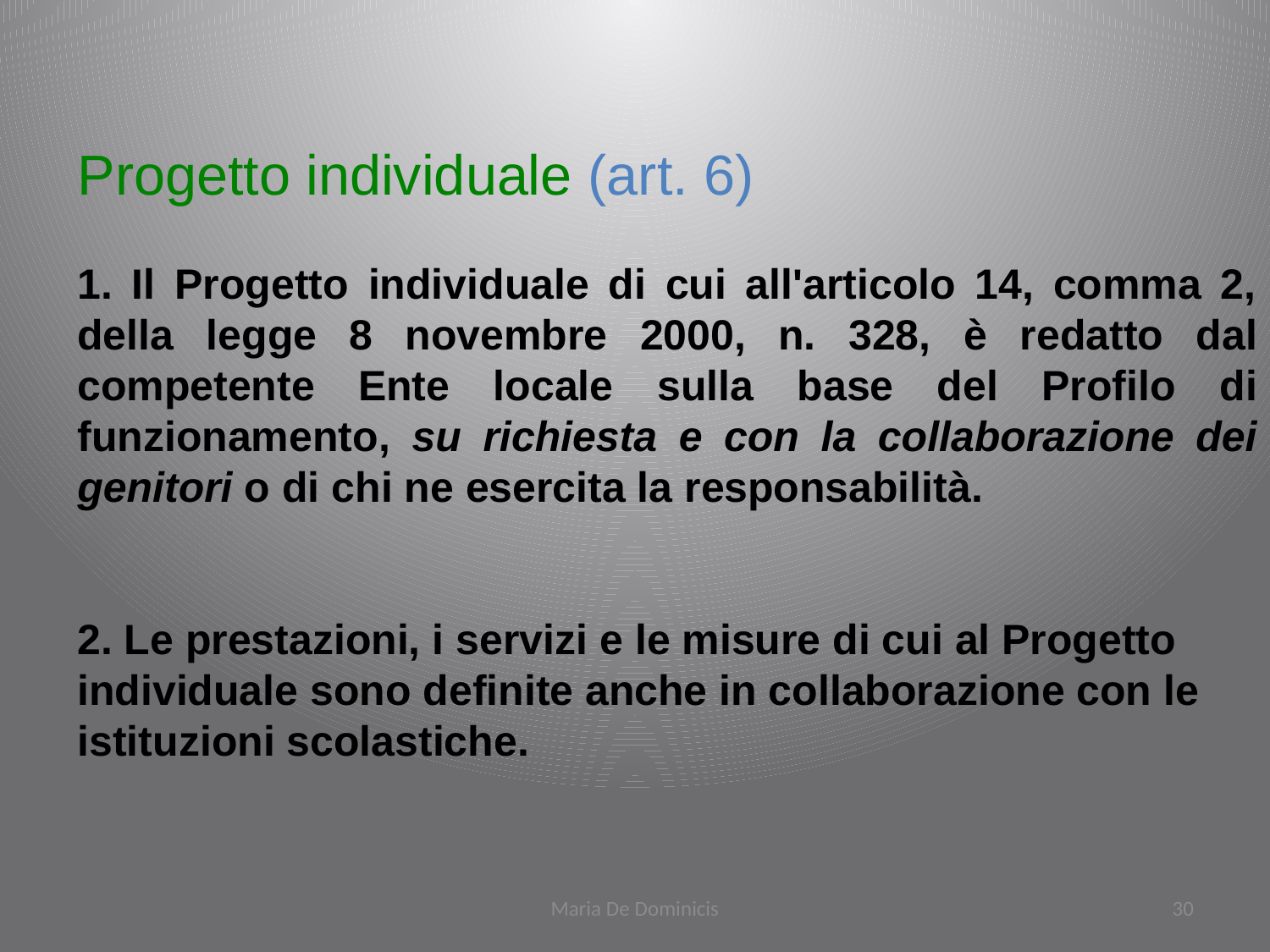

Progetto individuale (art. 6)

1. Il Progetto individuale di cui all'articolo 14, comma 2, della legge 8 novembre 2000, n. 328, è redatto dal competente Ente locale sulla base del Profilo di funzionamento, su richiesta e con la collaborazione dei genitori o di chi ne esercita la responsabilità.

2. Le prestazioni, i servizi e le misure di cui al Progetto
individuale sono definite anche in collaborazione con le
istituzioni scolastiche.
Maria De Dominicis
30